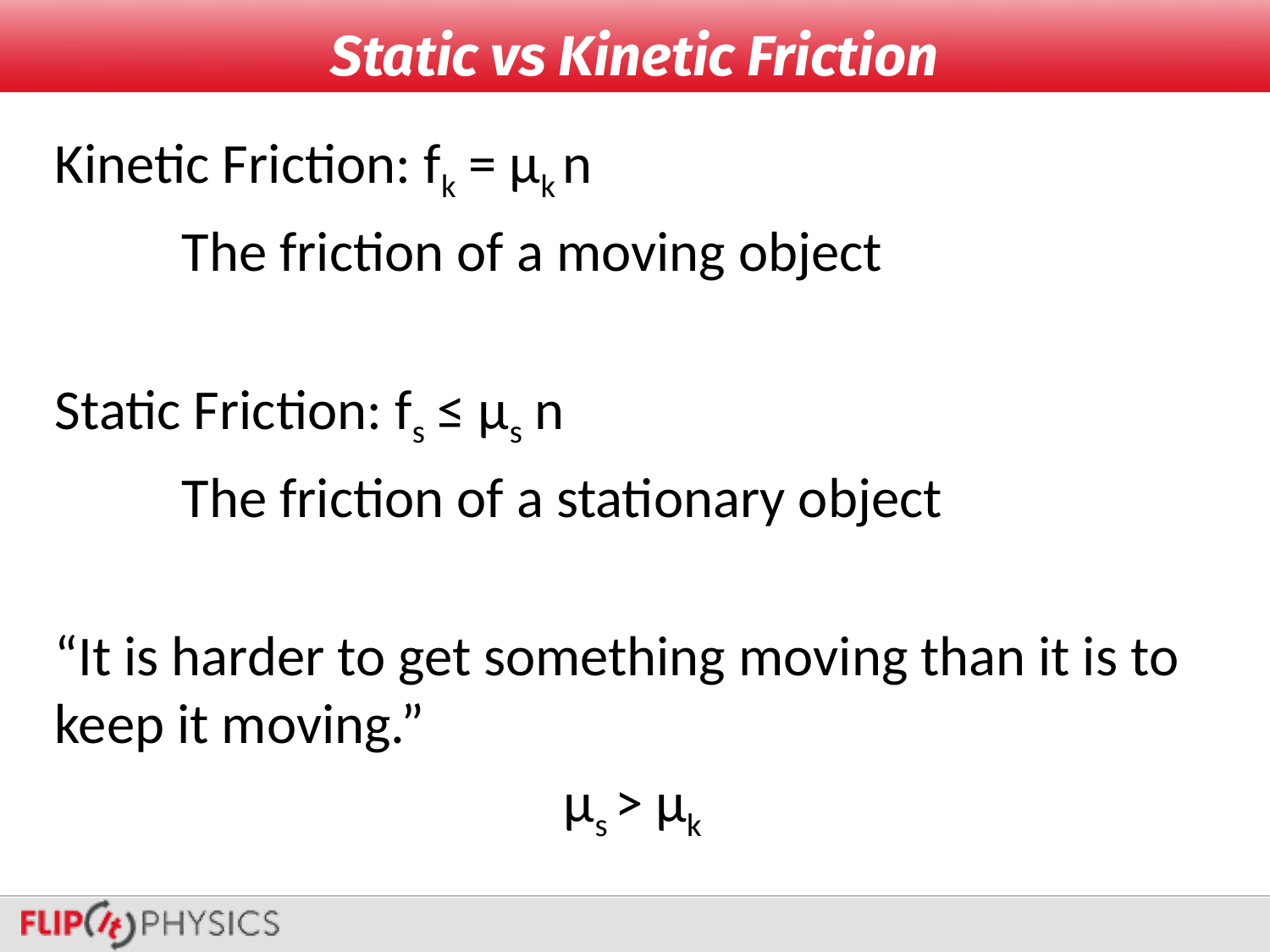

# Static vs Kinetic Friction
Kinetic Friction: fk = μk n
	The friction of a moving object

Static Friction: fs ≤ μs n
	The friction of a stationary object

“It is harder to get something moving than it is to keep it moving.”
μs > μk